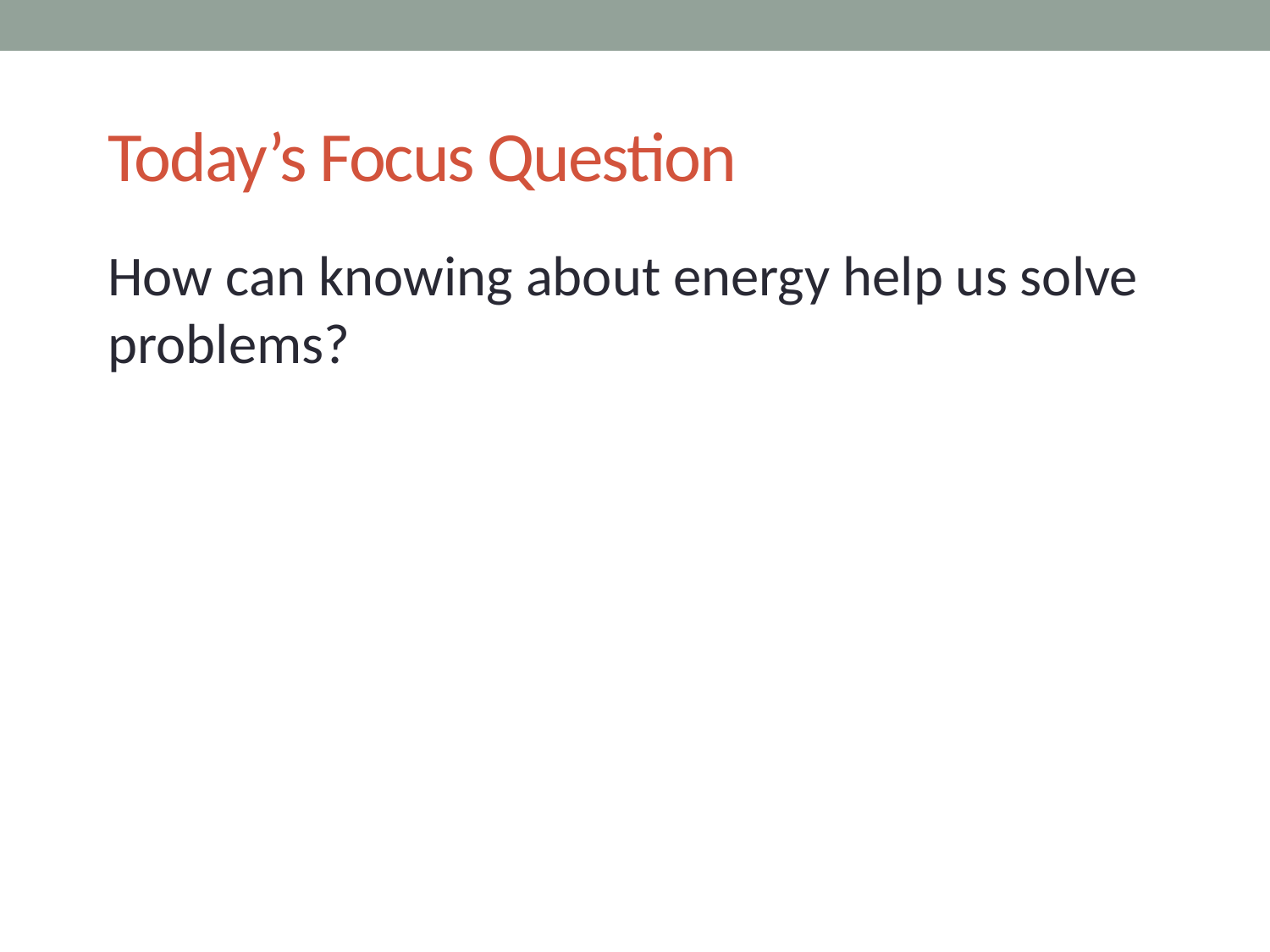

# Today’s Focus Question
How can knowing about energy help us solve problems?